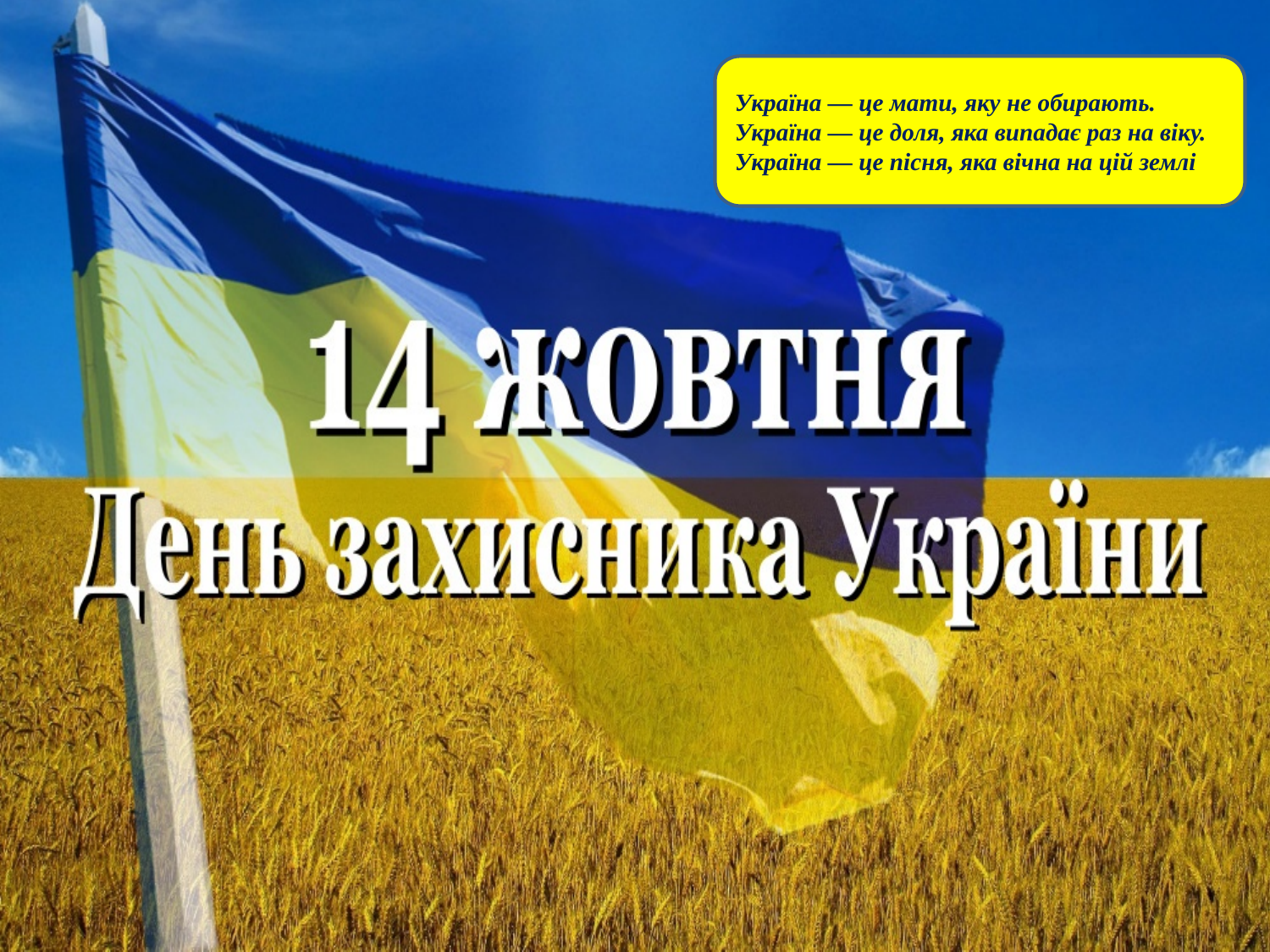

Україна — це мати, яку не обирають.
Україна — це доля, яка випадає раз на віку.
Україна — це пісня, яка вічна на цій землі
#